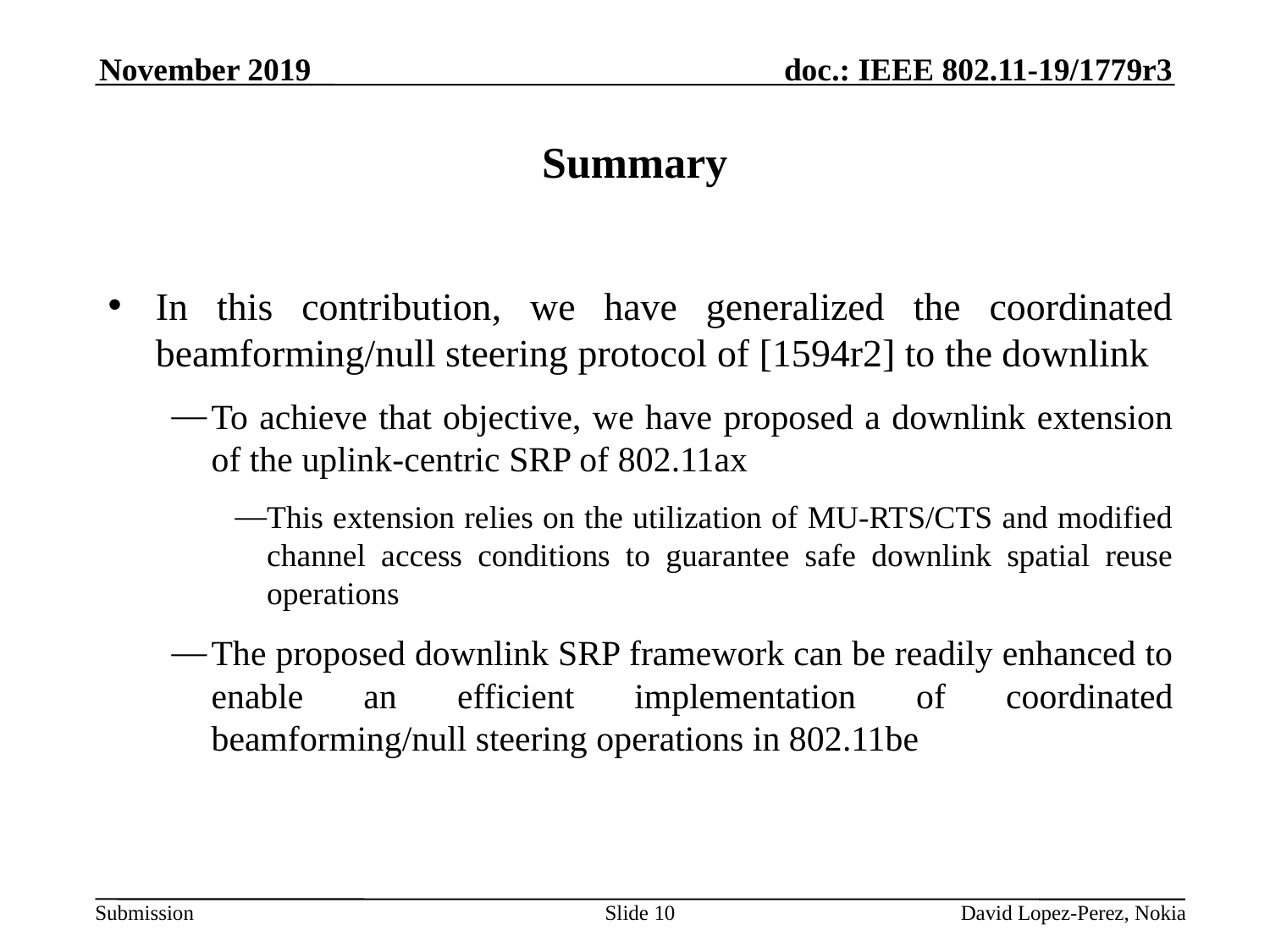

November 2019
# Summary
In this contribution, we have generalized the coordinated beamforming/null steering protocol of [1594r2] to the downlink
To achieve that objective, we have proposed a downlink extension of the uplink-centric SRP of 802.11ax
This extension relies on the utilization of MU-RTS/CTS and modified channel access conditions to guarantee safe downlink spatial reuse operations
The proposed downlink SRP framework can be readily enhanced to enable an efficient implementation of coordinated beamforming/null steering operations in 802.11be

Slide 10
 David Lopez-Perez, Nokia